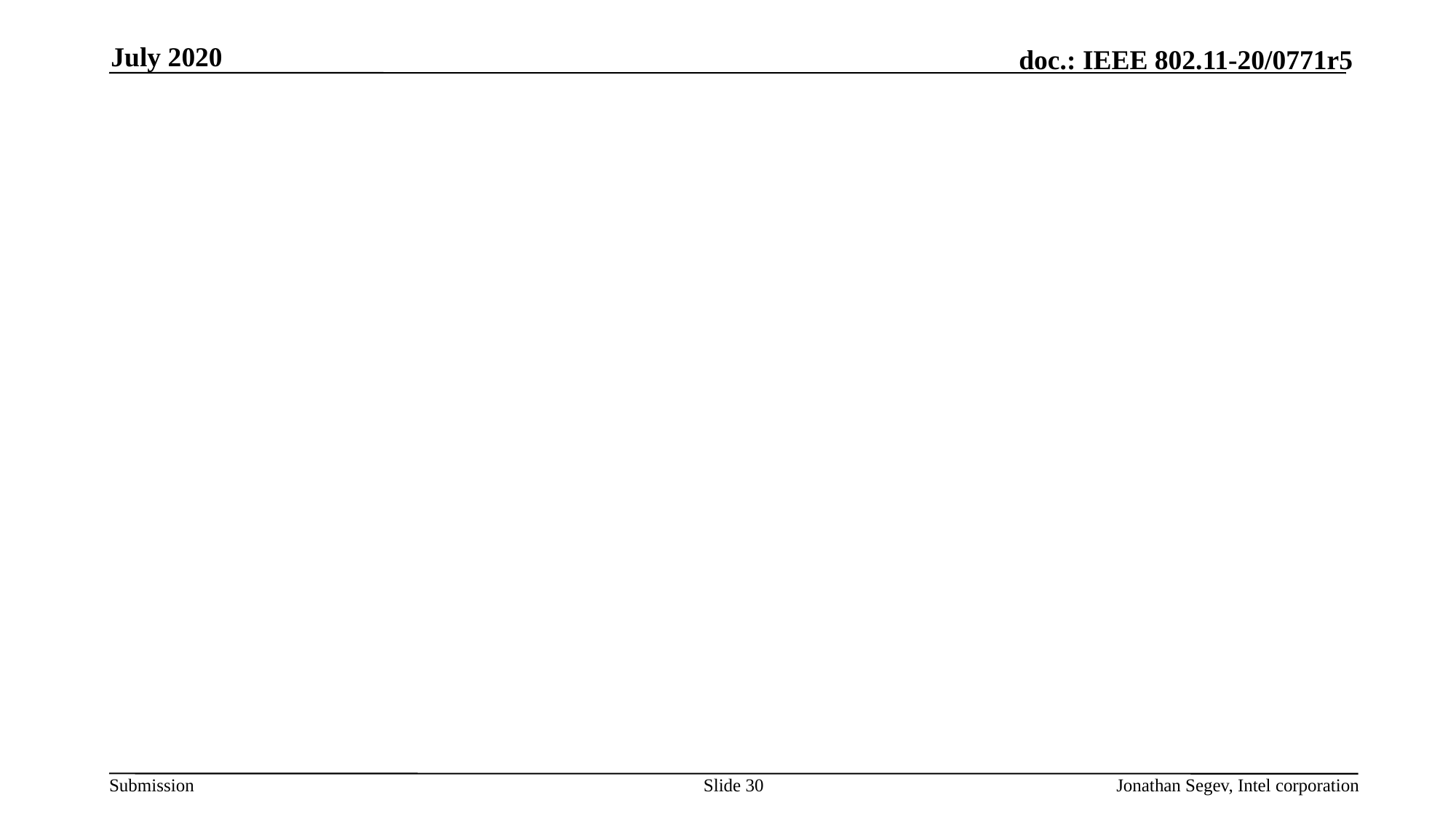

July 2020
#

Slide 30
Jonathan Segev, Intel corporation